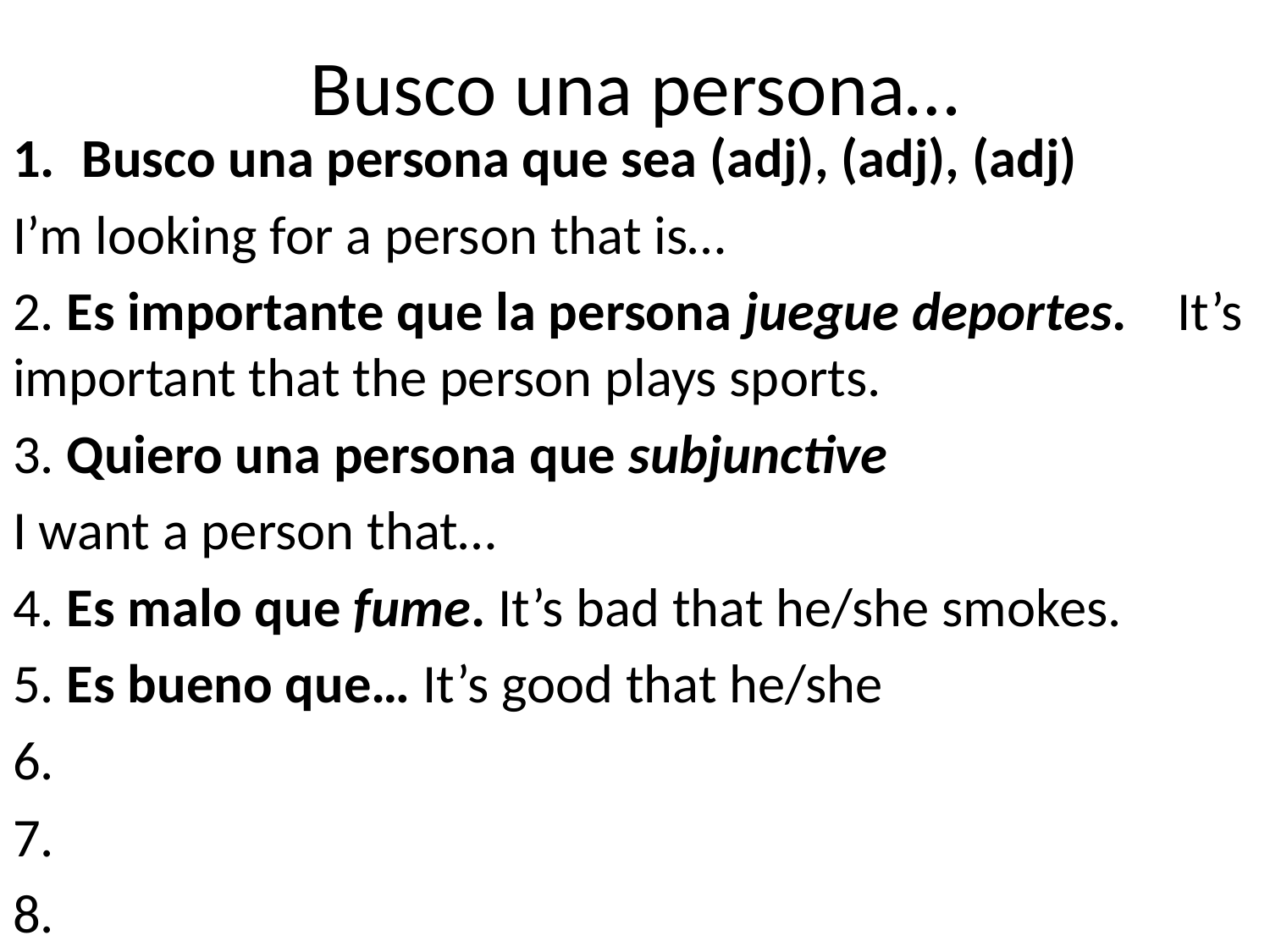

# Busco una persona…
Busco una persona que sea (adj), (adj), (adj)
I’m looking for a person that is…
2. Es importante que la persona juegue deportes.    It’s important that the person plays sports.
3. Quiero una persona que subjunctive
I want a person that…
4. Es malo que fume. It’s bad that he/she smokes.
5. Es bueno que… It’s good that he/she
6.
7.
8.